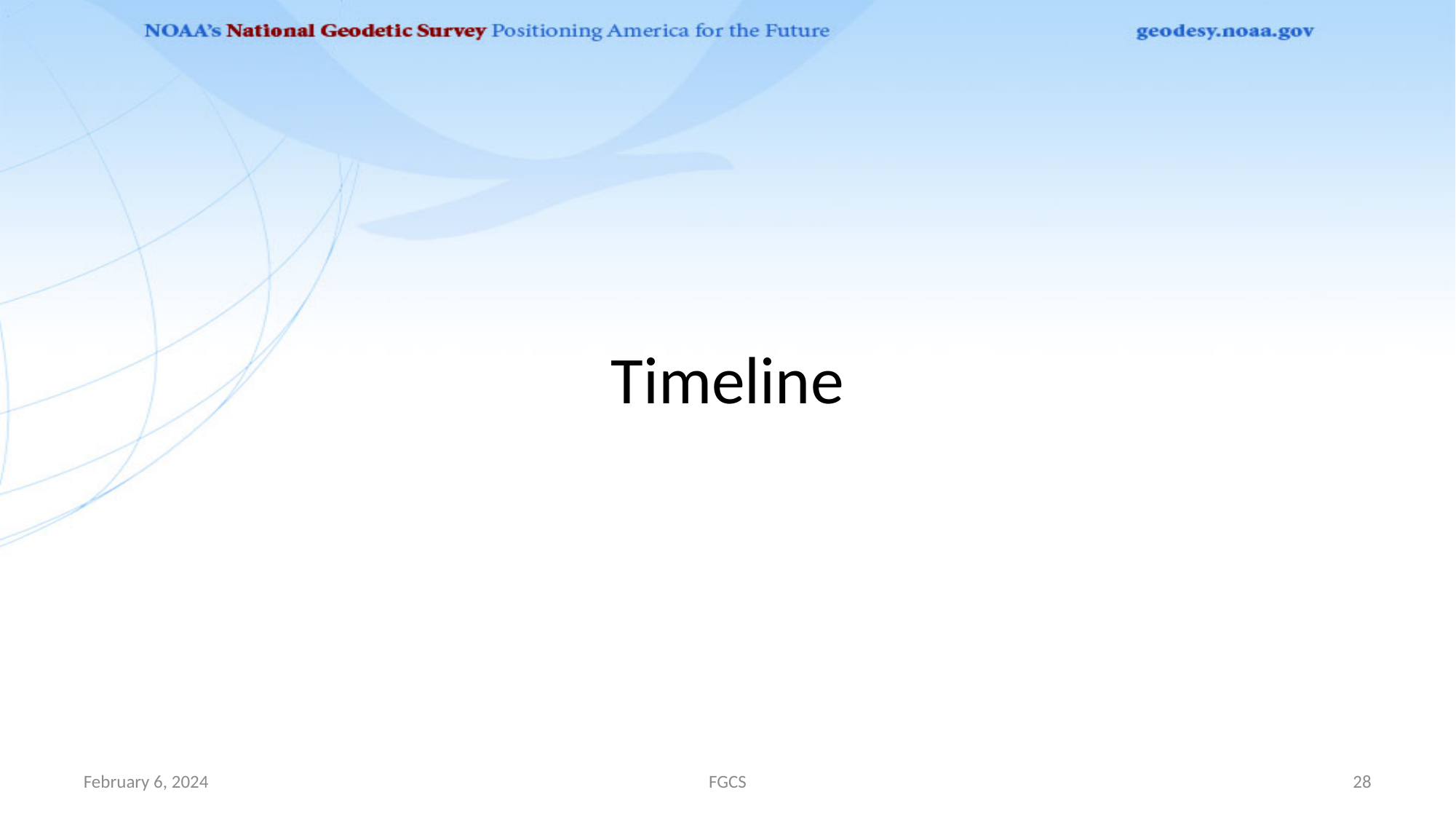

# Timeline
February 6, 2024
FGCS
28